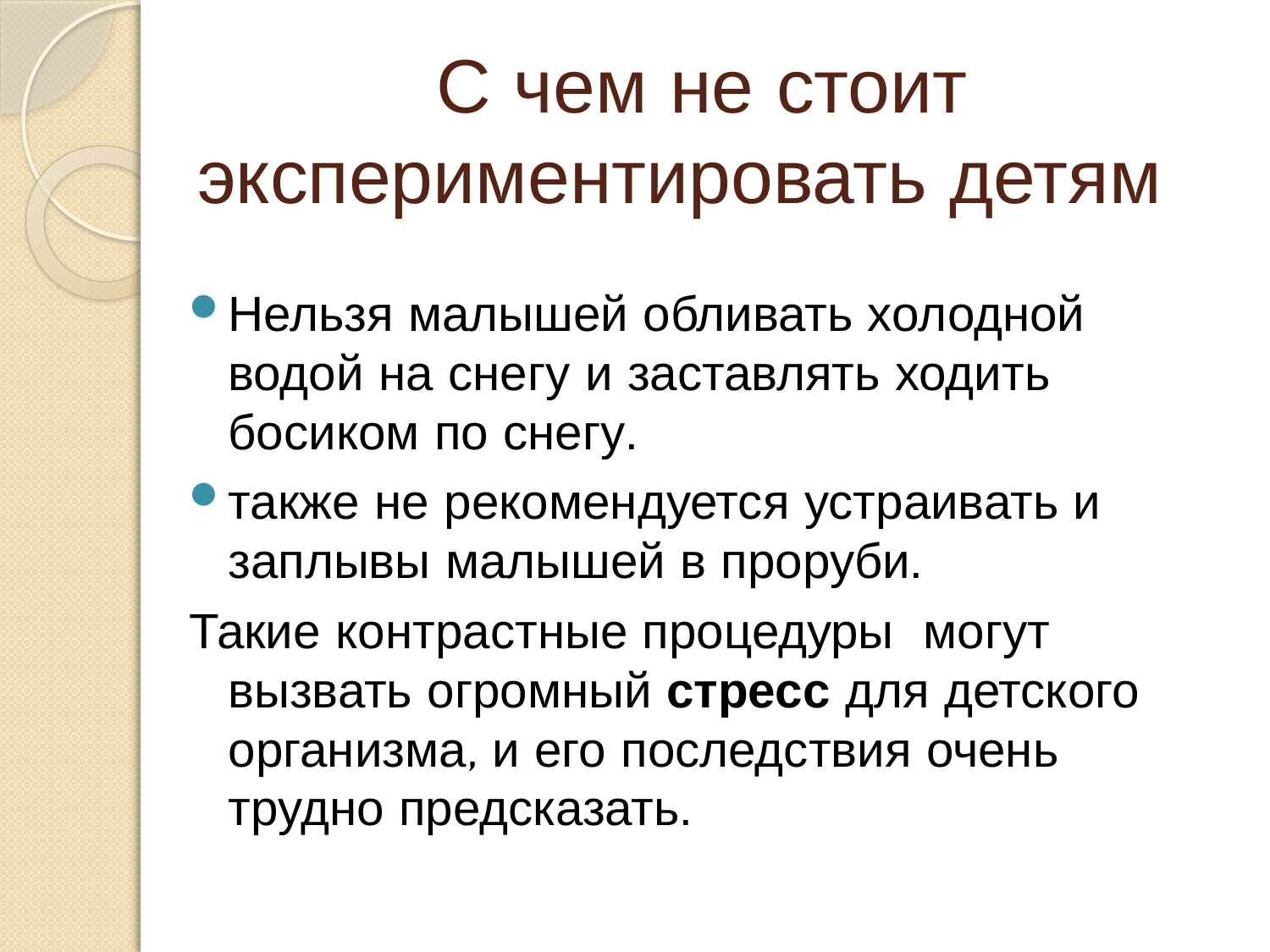

# С чем не стоит экспериментировать детям
Нельзя малышей обливать холодной водой на снегу и заставлять ходить босиком по снегу.
также не рекомендуется устраивать и заплывы малышей в проруби.
Такие контрастные процедуры  могут вызвать огромный стресс для детского организма, и его последствия очень трудно предсказать.